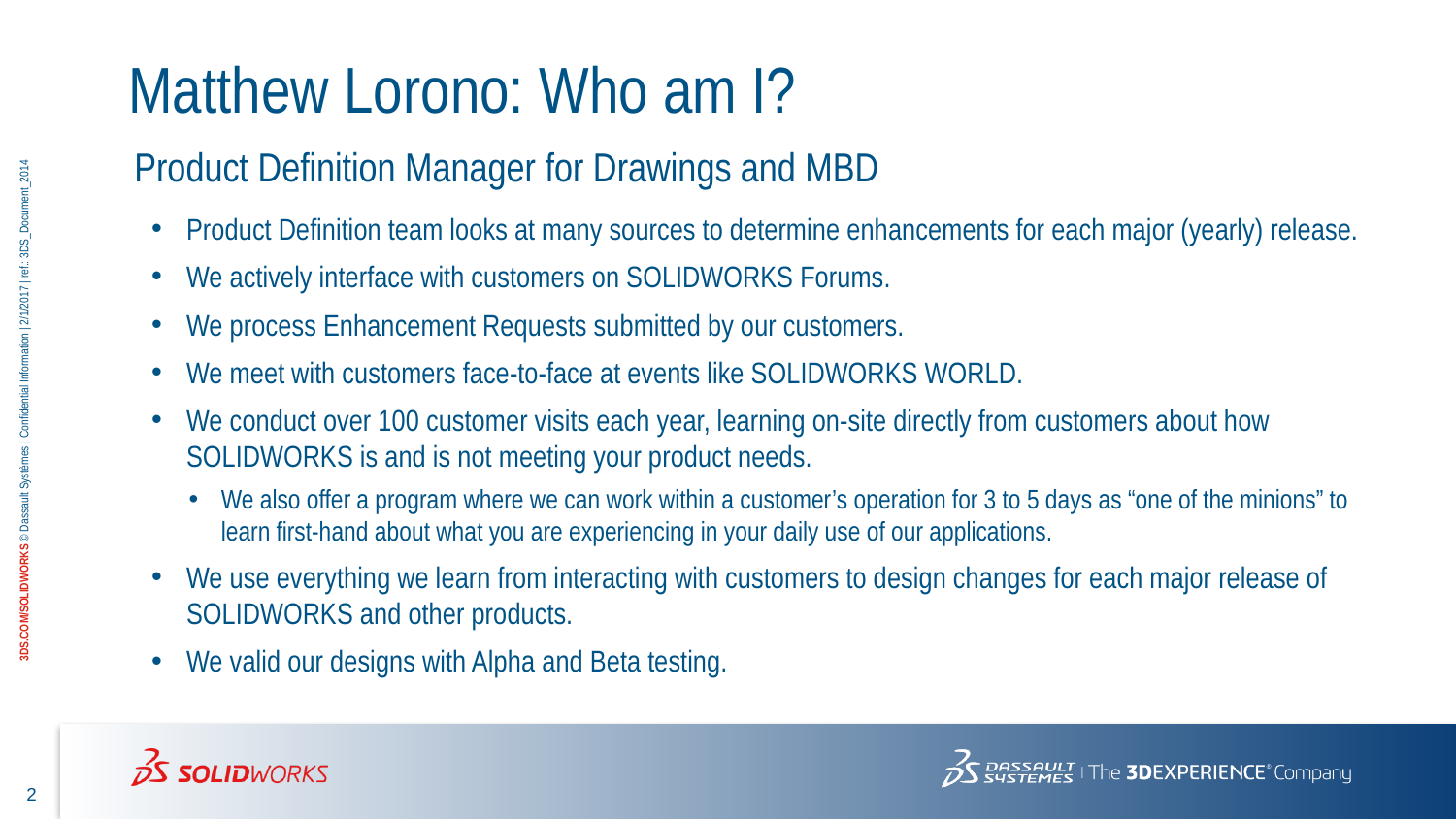

# Matthew Lorono: Who am I?
Product Definition Manager for Drawings and MBD
Product Definition team looks at many sources to determine enhancements for each major (yearly) release.
We actively interface with customers on SOLIDWORKS Forums.
We process Enhancement Requests submitted by our customers.
We meet with customers face-to-face at events like SOLIDWORKS WORLD.
We conduct over 100 customer visits each year, learning on-site directly from customers about how SOLIDWORKS is and is not meeting your product needs.
We also offer a program where we can work within a customer’s operation for 3 to 5 days as “one of the minions” to learn first-hand about what you are experiencing in your daily use of our applications.
We use everything we learn from interacting with customers to design changes for each major release of SOLIDWORKS and other products.
We valid our designs with Alpha and Beta testing.